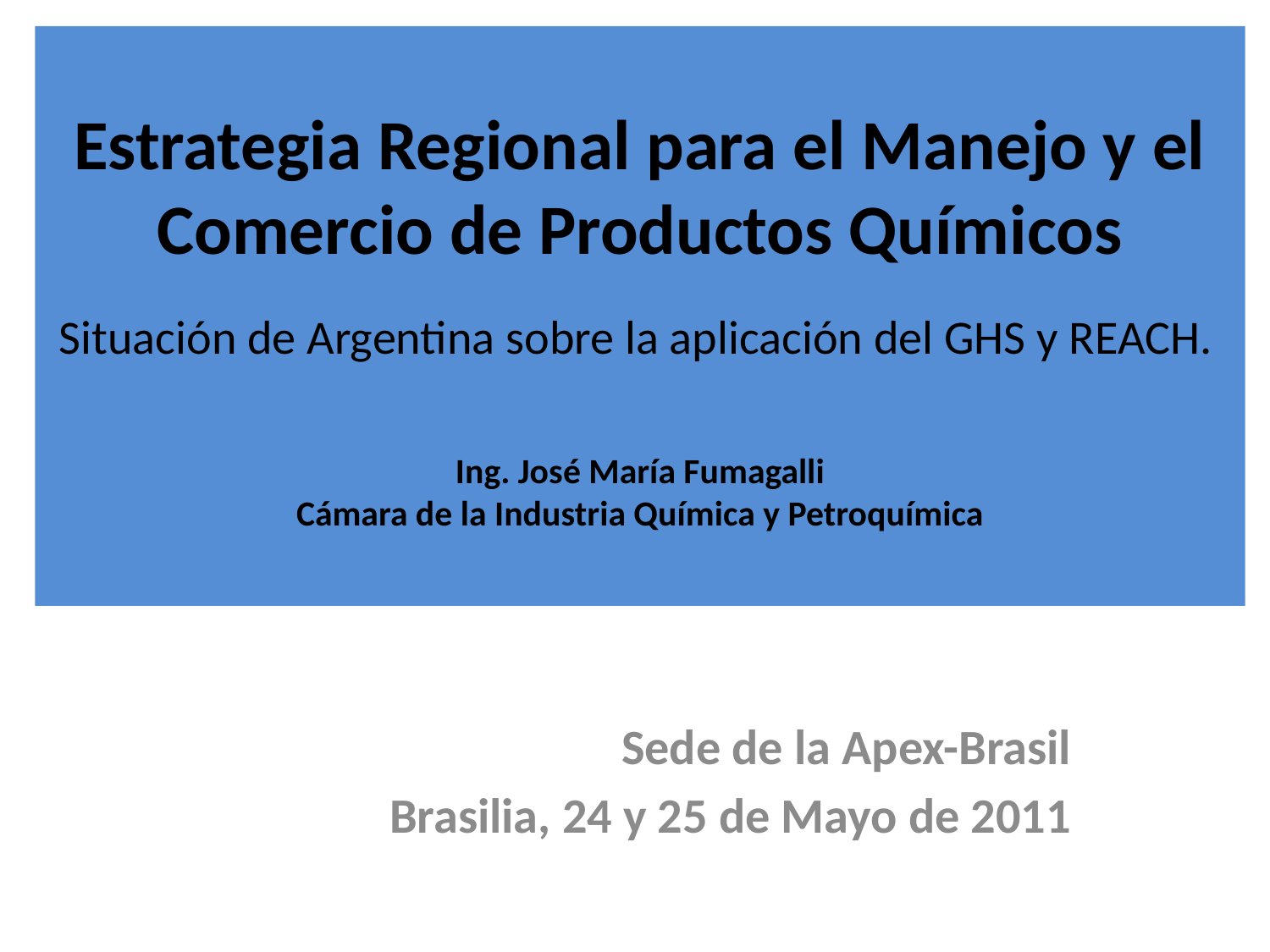

# Estrategia Regional para el Manejo y el Comercio de Productos Químicos Situación de Argentina sobre la aplicación del GHS y REACH. Ing. José María Fumagalli Cámara de la Industria Química y Petroquímica
Sede de la Apex-Brasil
Brasilia, 24 y 25 de Mayo de 2011